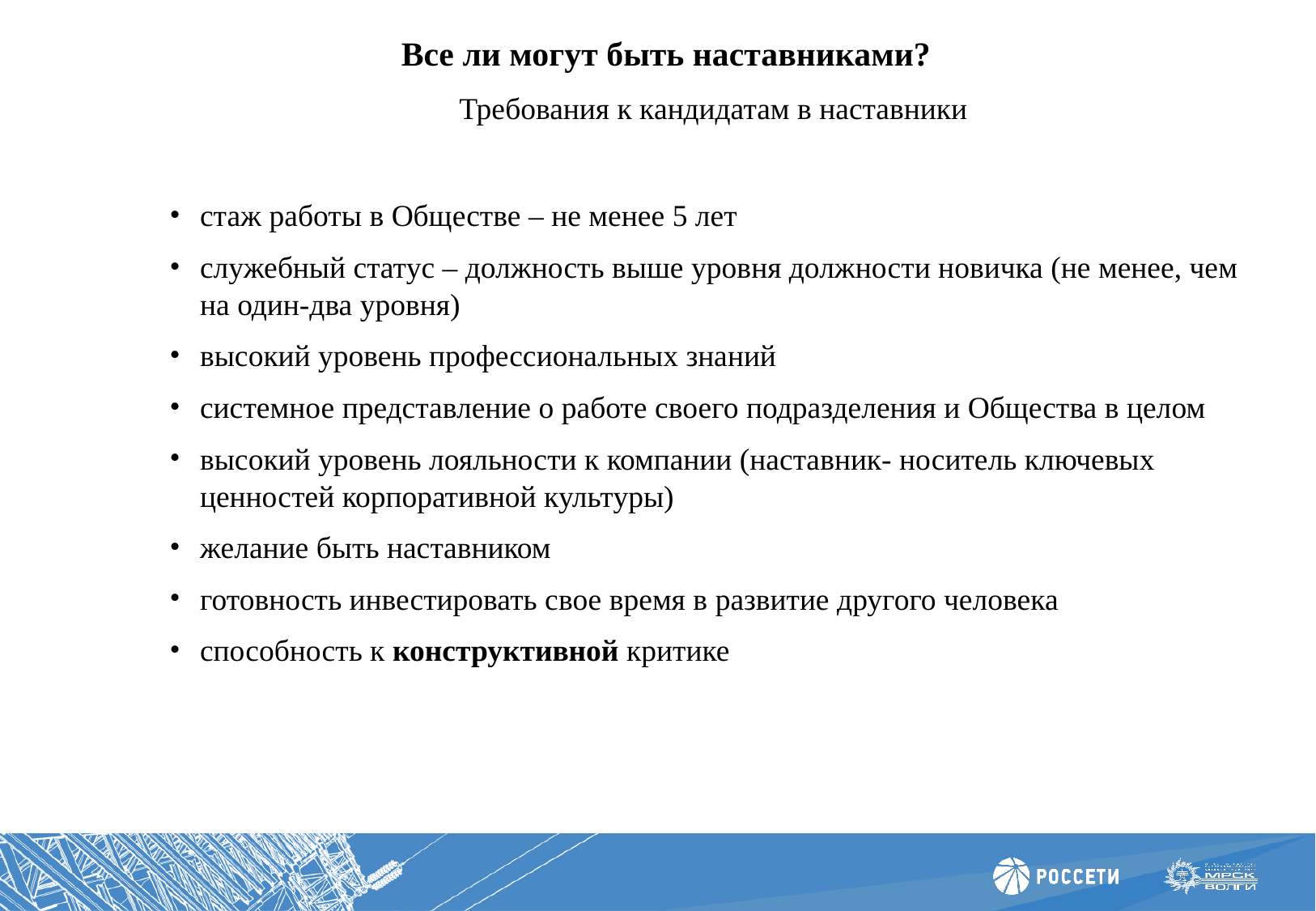

# Все ли могут быть наставниками?
Требования к кандидатам в наставники

стаж работы в Обществе – не менее 5 лет
служебный статус – должность выше уровня должности новичка (не менее, чем на один-два уровня)
высокий уровень профессиональных знаний
системное представление о работе своего подразделения и Общества в целом
высокий уровень лояльности к компании (наставник- носитель ключевых ценностей корпоративной культуры)
желание быть наставником
готовность инвестировать свое время в развитие другого человека
способность к конструктивной критике